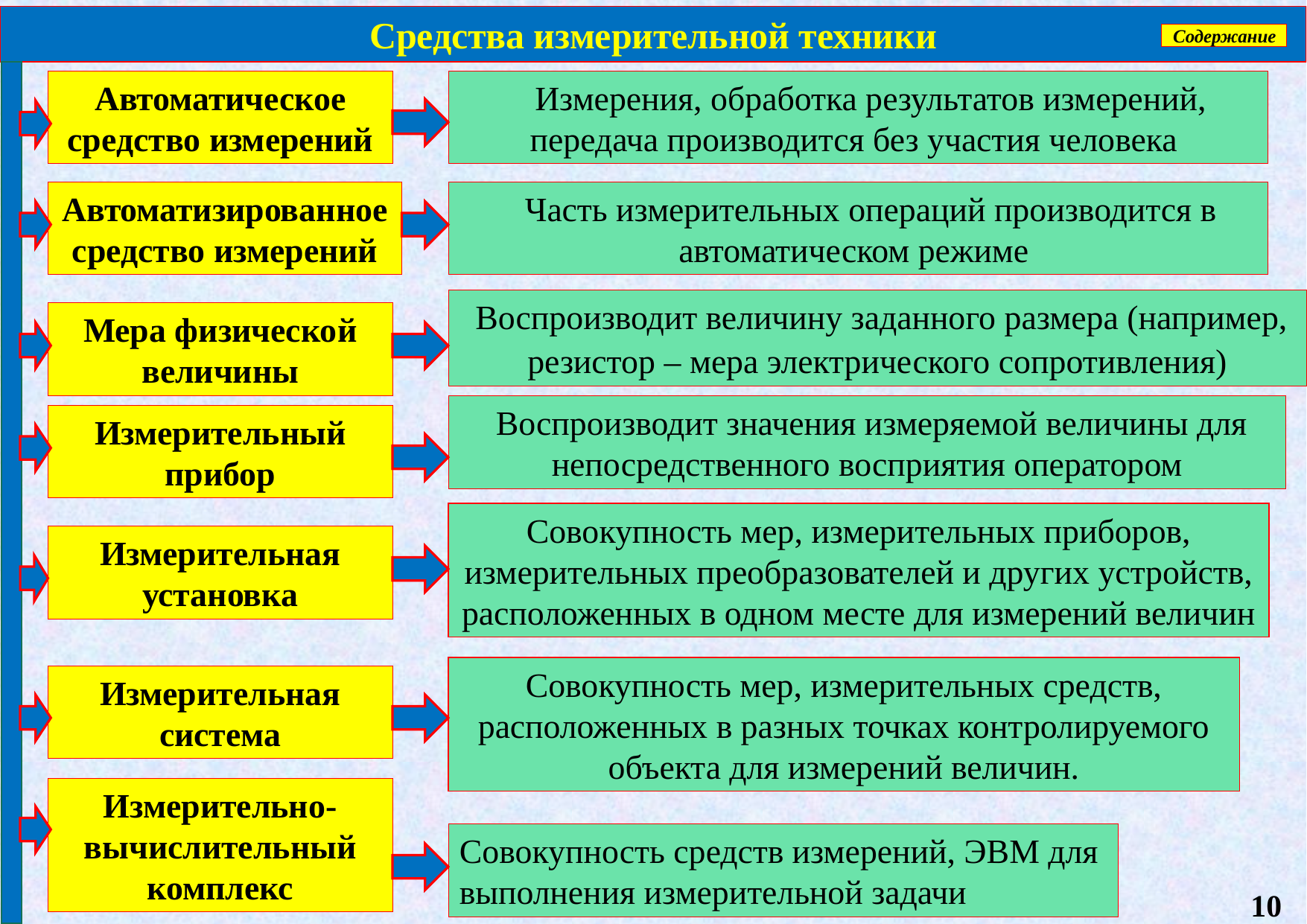

Средства измерительной техники
Содержание

Автоматическое средство измерений
   Измерения, обработка результатов измерений, передача производится без участия человека

Автоматизированное средство измерений
   Часть измерительных операций производится в автоматическом режиме

 Воспроизводит величину заданного размера (например, резистор – мера электрического сопротивления)
Мера физической величины

 Воспроизводит значения измеряемой величины для непосредственного восприятия оператором
Измерительный прибор

Совокупность мер, измерительных приборов, измерительных преобразователей и других устройств, расположенных в одном месте для измерений величин
Измерительная установка

Совокупность мер, измерительных средств, расположенных в разных точках контролируемого объекта для измерений величин.
Измерительная система

Измерительно-вычислительный комплекс

Совокупность средств измерений, ЭВМ для выполнения измерительной задачи

10